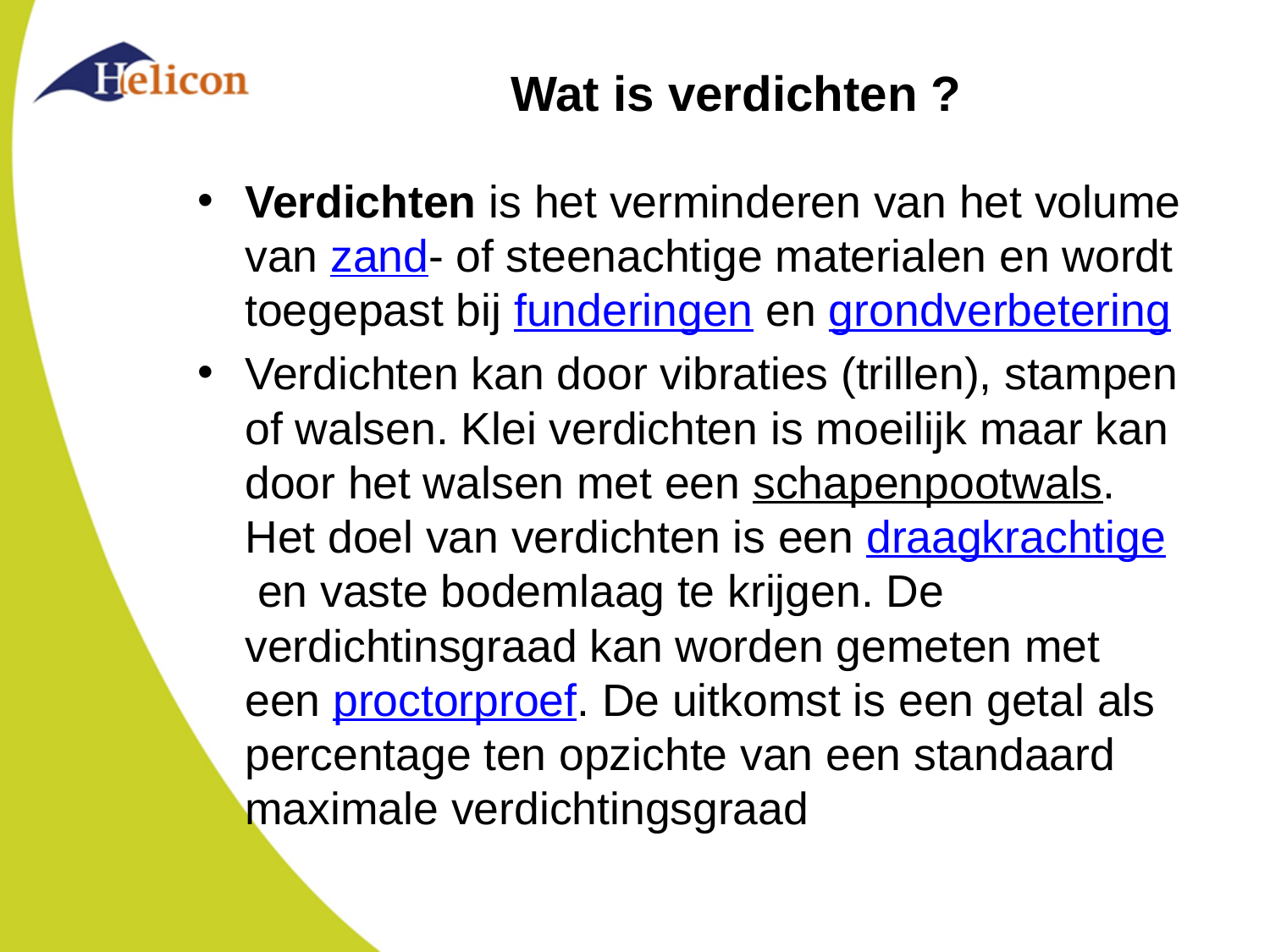

# Wat is verdichten ?
Verdichten is het verminderen van het volume van zand- of steenachtige materialen en wordt toegepast bij funderingen en grondverbetering
Verdichten kan door vibraties (trillen), stampen of walsen. Klei verdichten is moeilijk maar kan door het walsen met een schapenpootwals. Het doel van verdichten is een draagkrachtige en vaste bodemlaag te krijgen. De verdichtinsgraad kan worden gemeten met een proctorproef. De uitkomst is een getal als percentage ten opzichte van een standaard maximale verdichtingsgraad